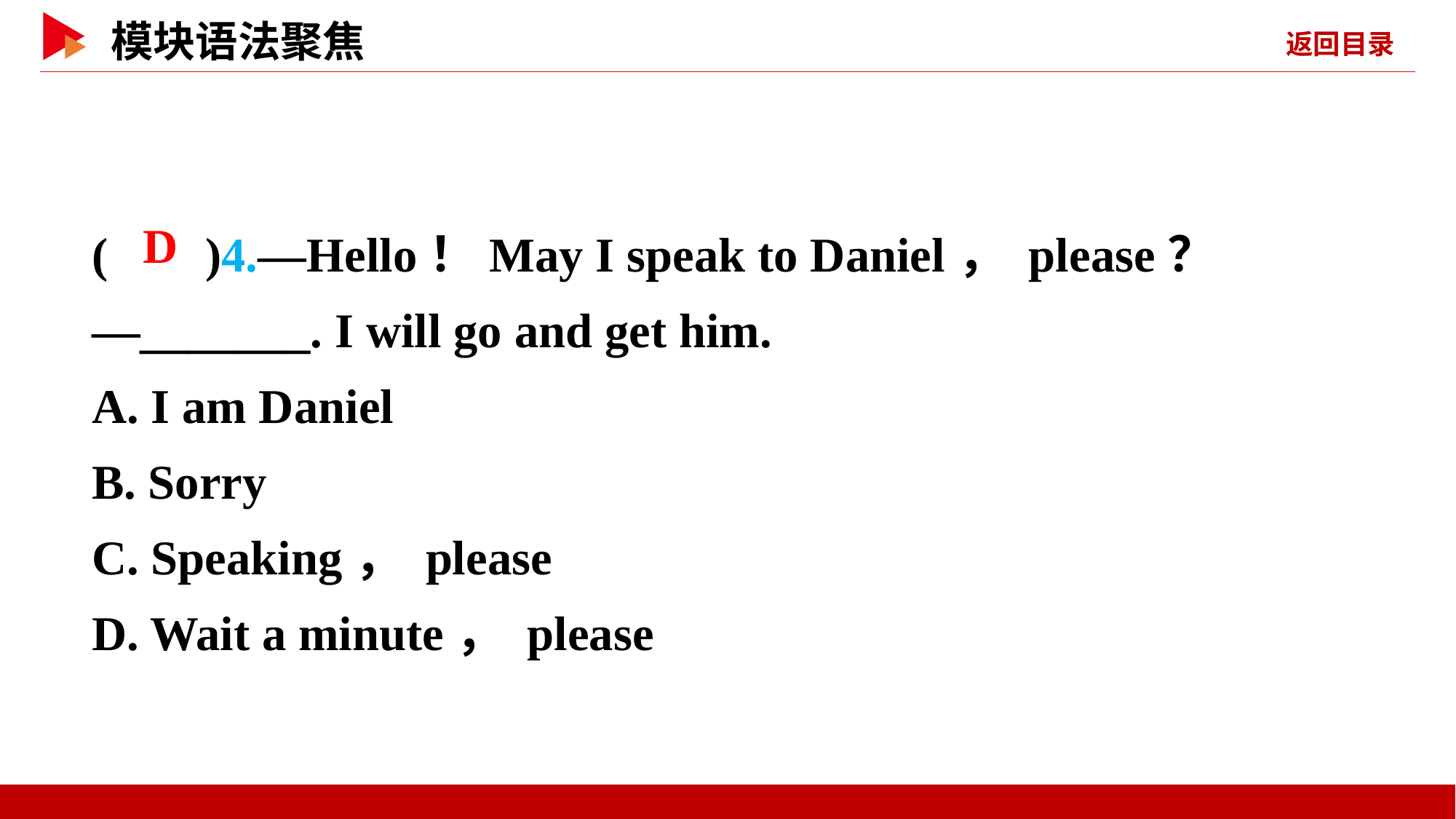

(        )4.—Hello！May I speak to Daniel， please？
—_______. I will go and get him.
A. I am Daniel
B. Sorry
C. Speaking， please
D. Wait a minute， please
   D